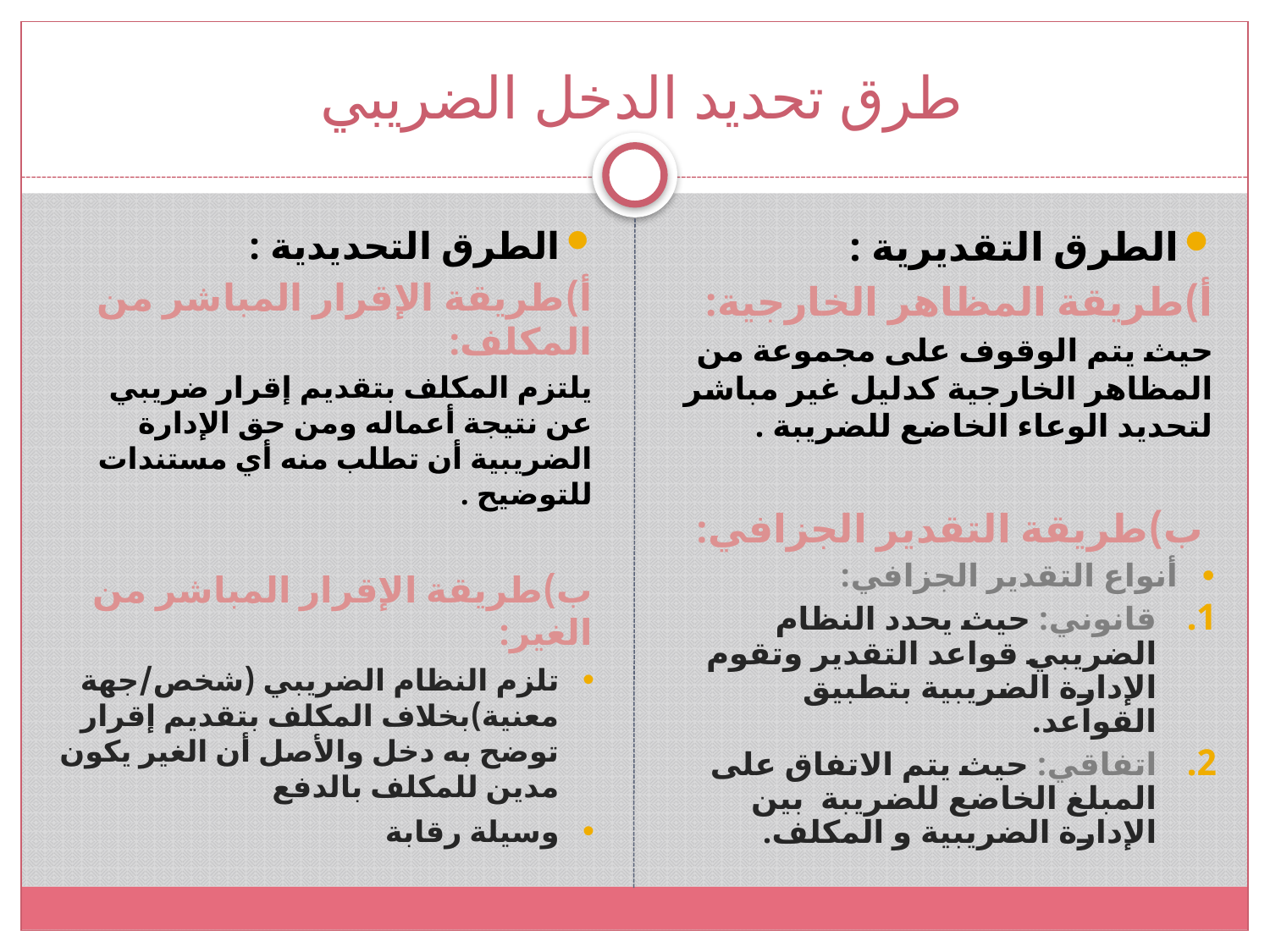

# طرق تحديد الدخل الضريبي
الطرق التحديدية :
أ)طريقة الإقرار المباشر من المكلف:
يلتزم المكلف بتقديم إقرار ضريبي عن نتيجة أعماله ومن حق الإدارة الضريبية أن تطلب منه أي مستندات للتوضيح .

ب)طريقة الإقرار المباشر من الغير:
تلزم النظام الضريبي (شخص/جهة معنية)بخلاف المكلف بتقديم إقرار توضح به دخل والأصل أن الغير يكون مدين للمكلف بالدفع
وسيلة رقابة

الطرق التقديرية :
أ)طريقة المظاهر الخارجية:
حيث يتم الوقوف على مجموعة من المظاهر الخارجية كدليل غير مباشر لتحديد الوعاء الخاضع للضريبة .

 ب)طريقة التقدير الجزافي:
أنواع التقدير الجزافي:
قانوني: حيث يحدد النظام الضريبي قواعد التقدير وتقوم الإدارة الضريبية بتطبيق القواعد.
اتفاقي: حيث يتم الاتفاق على المبلغ الخاضع للضريبة  بين الإدارة الضريبية و المكلف.